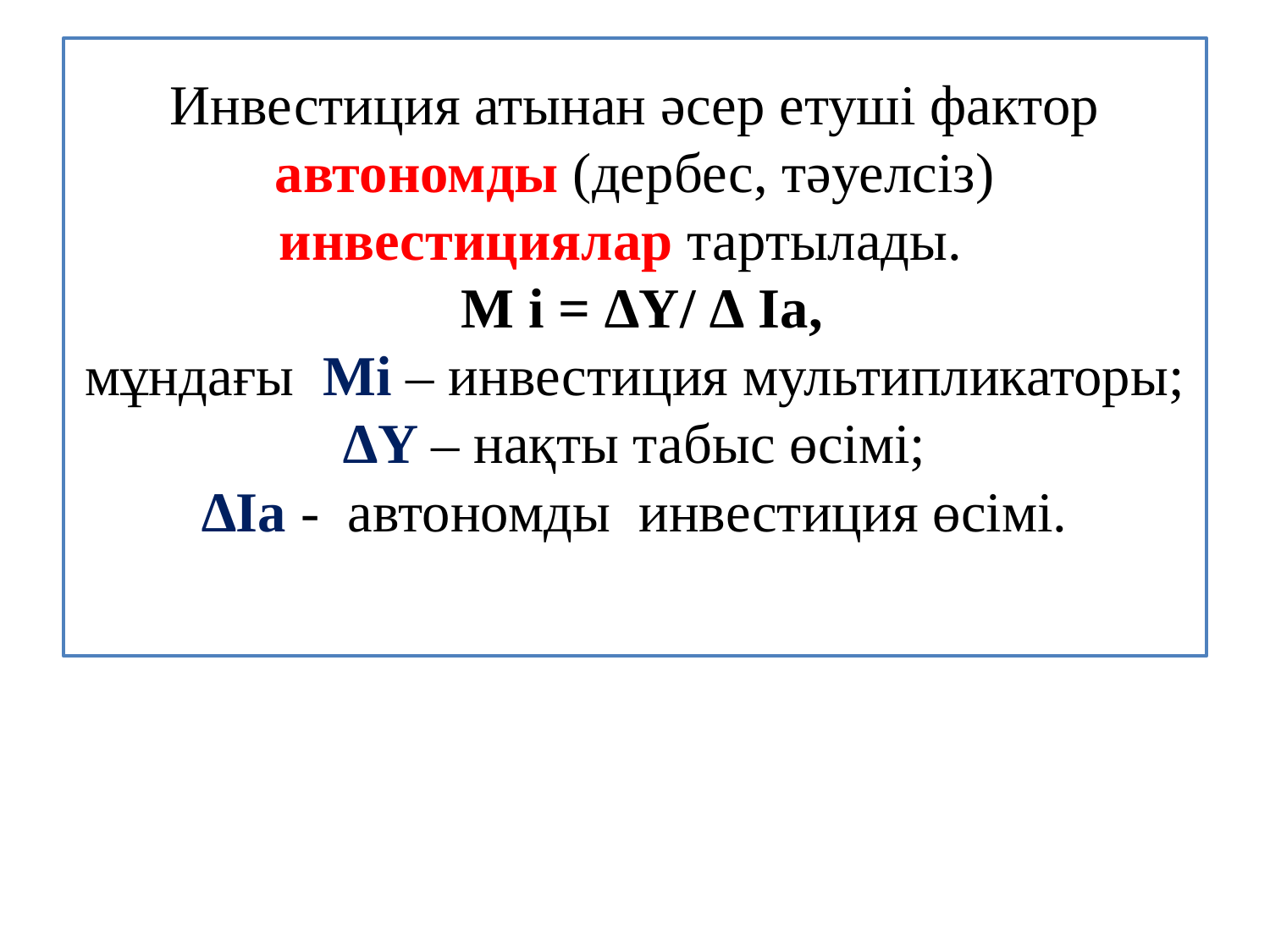

# Инвестиция атынан әсер етуші фактор автономды (дербес, тәуелсіз) инвестициялар тартылады. М i = ∆Y/ ∆ Ia, мұндағы  Mi – инвестиция мультипликаторы; ∆Y – нақты табыс өсімі; ∆Ia -  автономды  инвестиция өсімі.